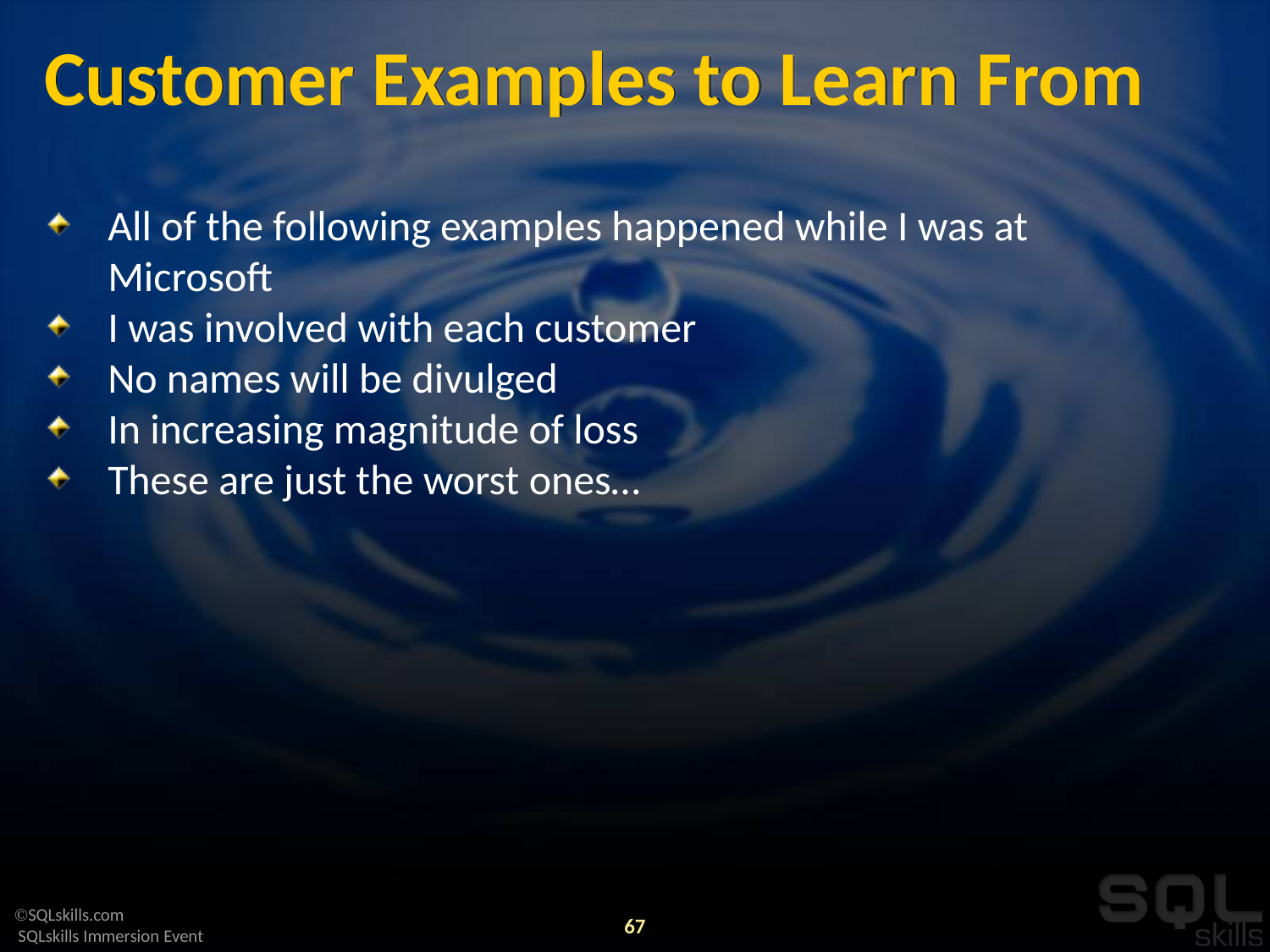

# Customer Examples to Learn From
All of the following examples happened while I was at Microsoft
I was involved with each customer
No names will be divulged
In increasing magnitude of loss
These are just the worst ones…
67